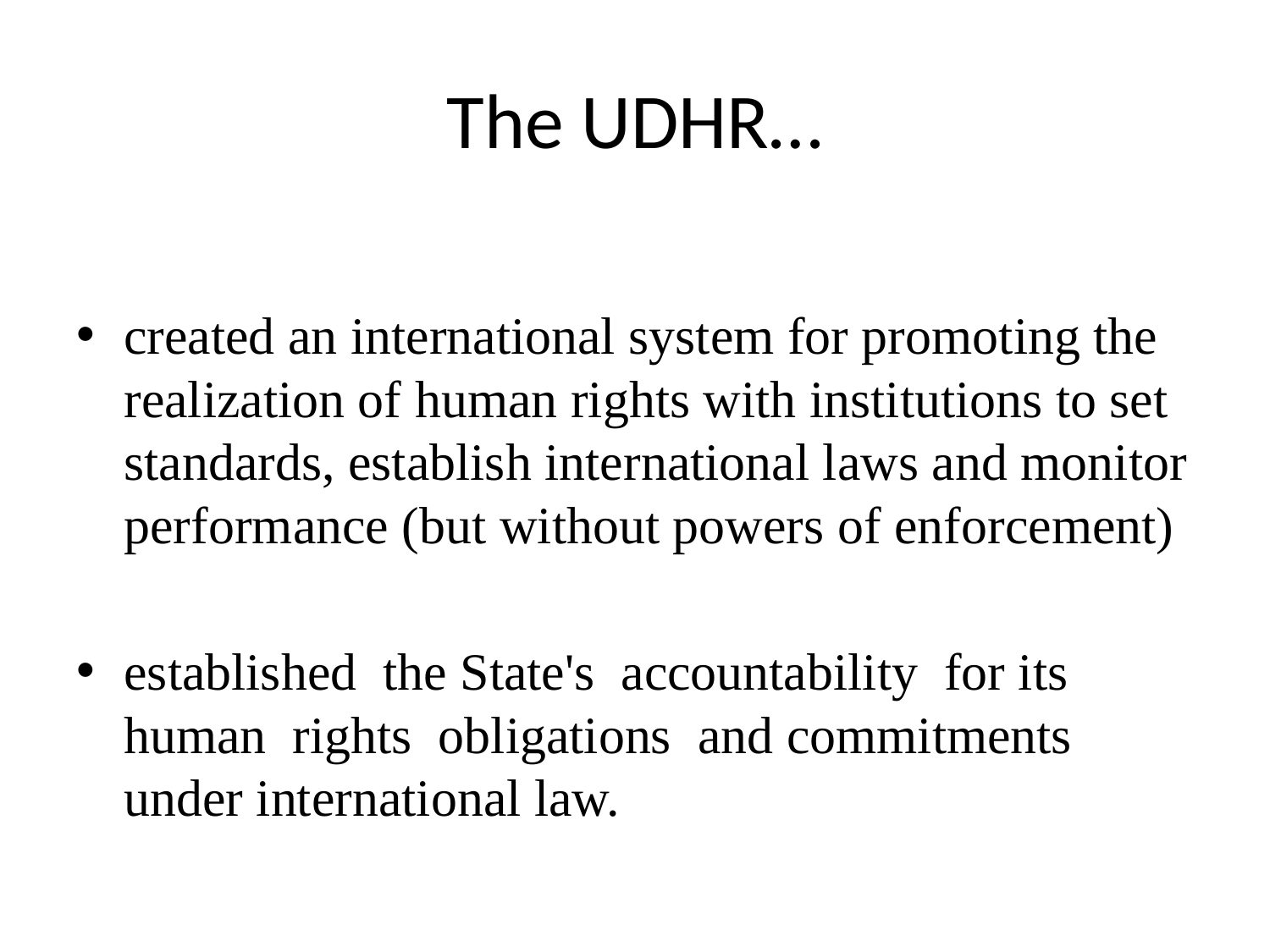

# The UDHR…

created an international system for promoting the realization of human rights with institutions to set standards, establish international laws and monitor performance (but without powers of enforcement)

established  the State's  accountability  for its human  rights  obligations  and commitments  under international law.